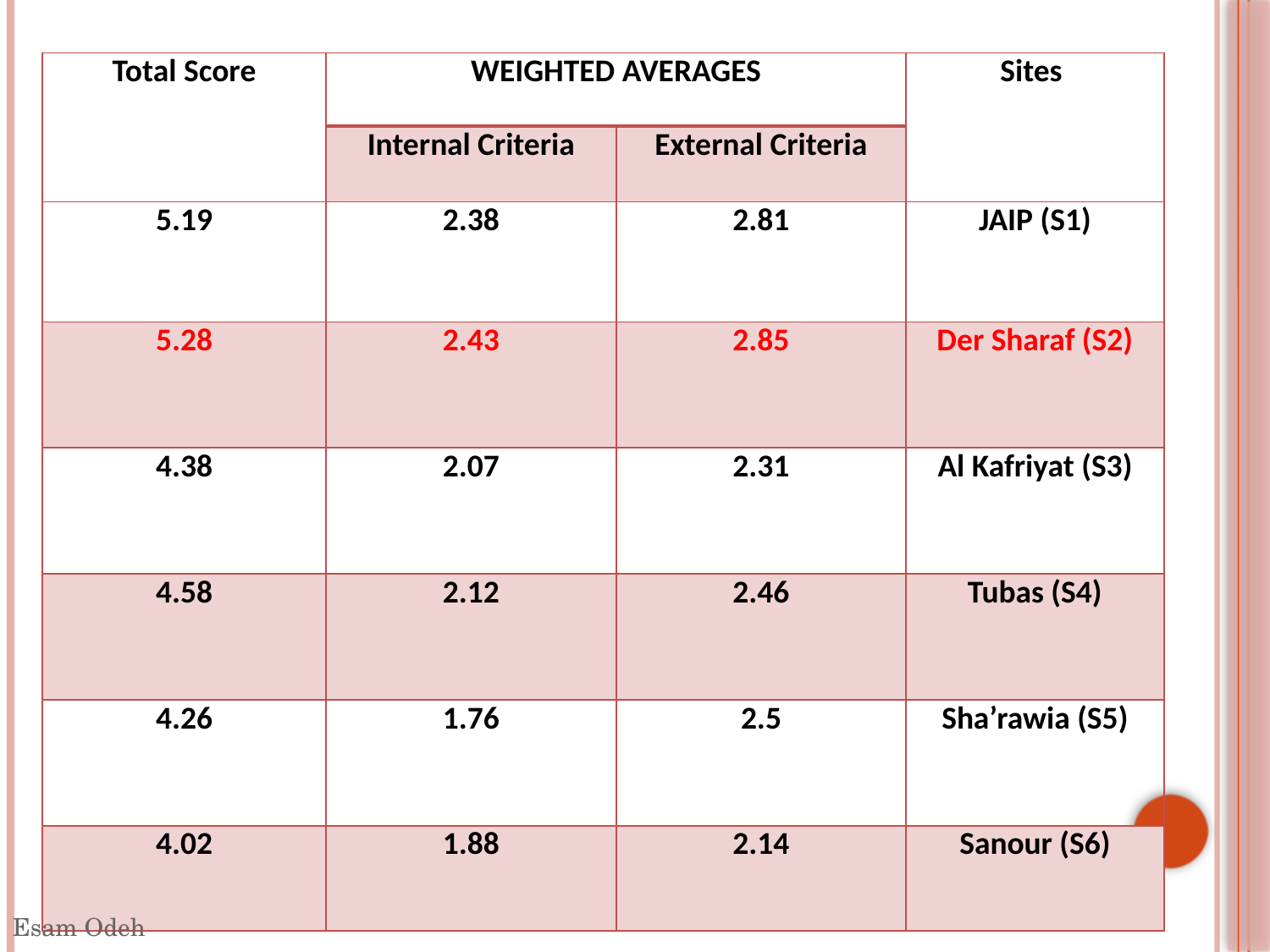

| Total Score | WEIGHTED AVERAGES |  | Sites |
| --- | --- | --- | --- |
|  | Internal Criteria | External Criteria |  |
| 5.19 | 2.38 | 2.81 | JAIP (S1) |
| 5.28 | 2.43 | 2.85 | Der Sharaf (S2) |
| 4.38 | 2.07 | 2.31 | Al Kafriyat (S3) |
| 4.58 | 2.12 | 2.46 | Tubas (S4) |
| 4.26 | 1.76 | 2.5 | Sha’rawia (S5) |
| 4.02 | 1.88 | 2.14 | Sanour (S6) |
Esam Odeh